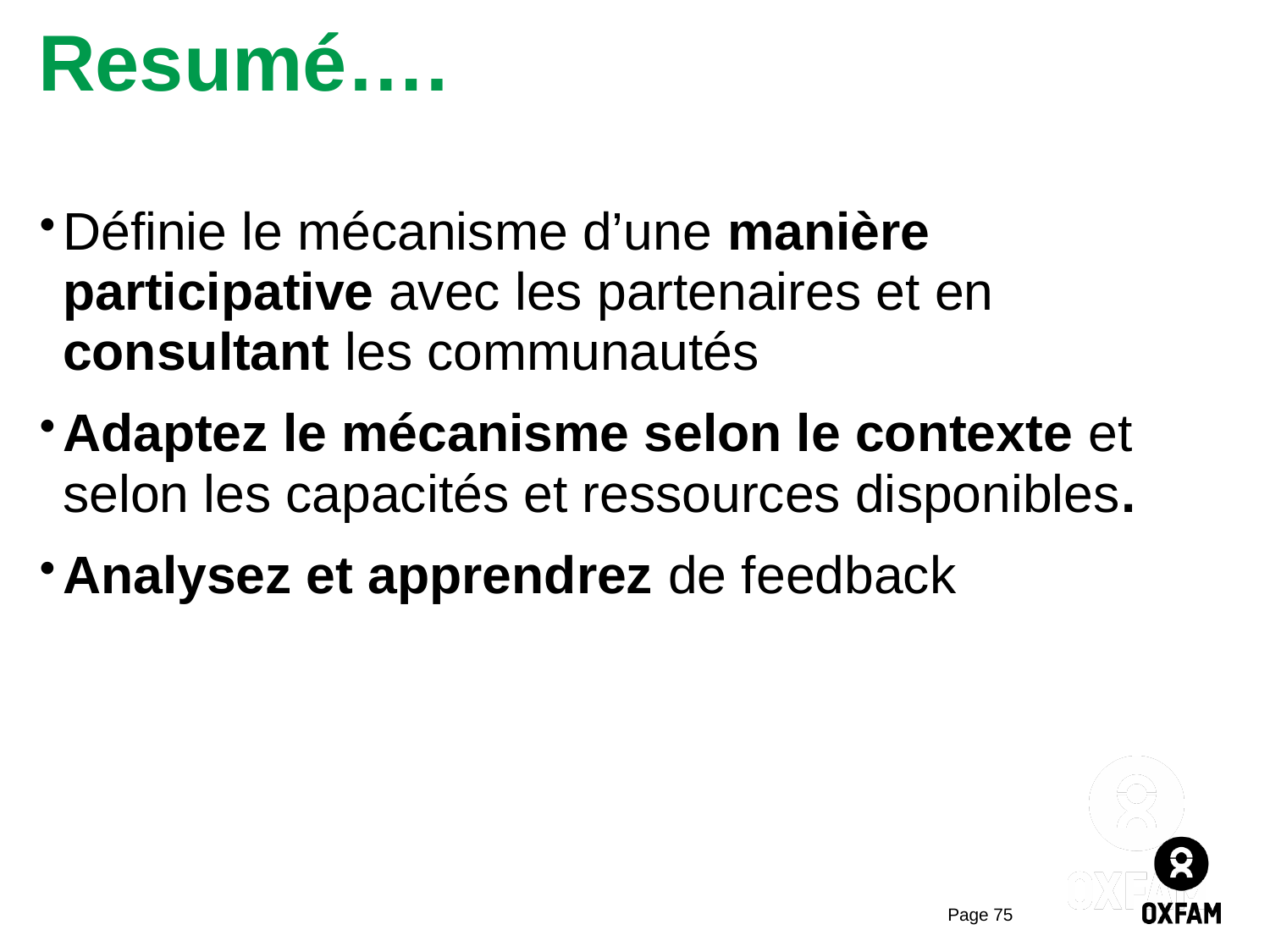

# Resumé….
Définie le mécanisme d’une manière participative avec les partenaires et en consultant les communautés
Adaptez le mécanisme selon le contexte et selon les capacités et ressources disponibles.
Analysez et apprendrez de feedback

Page 75